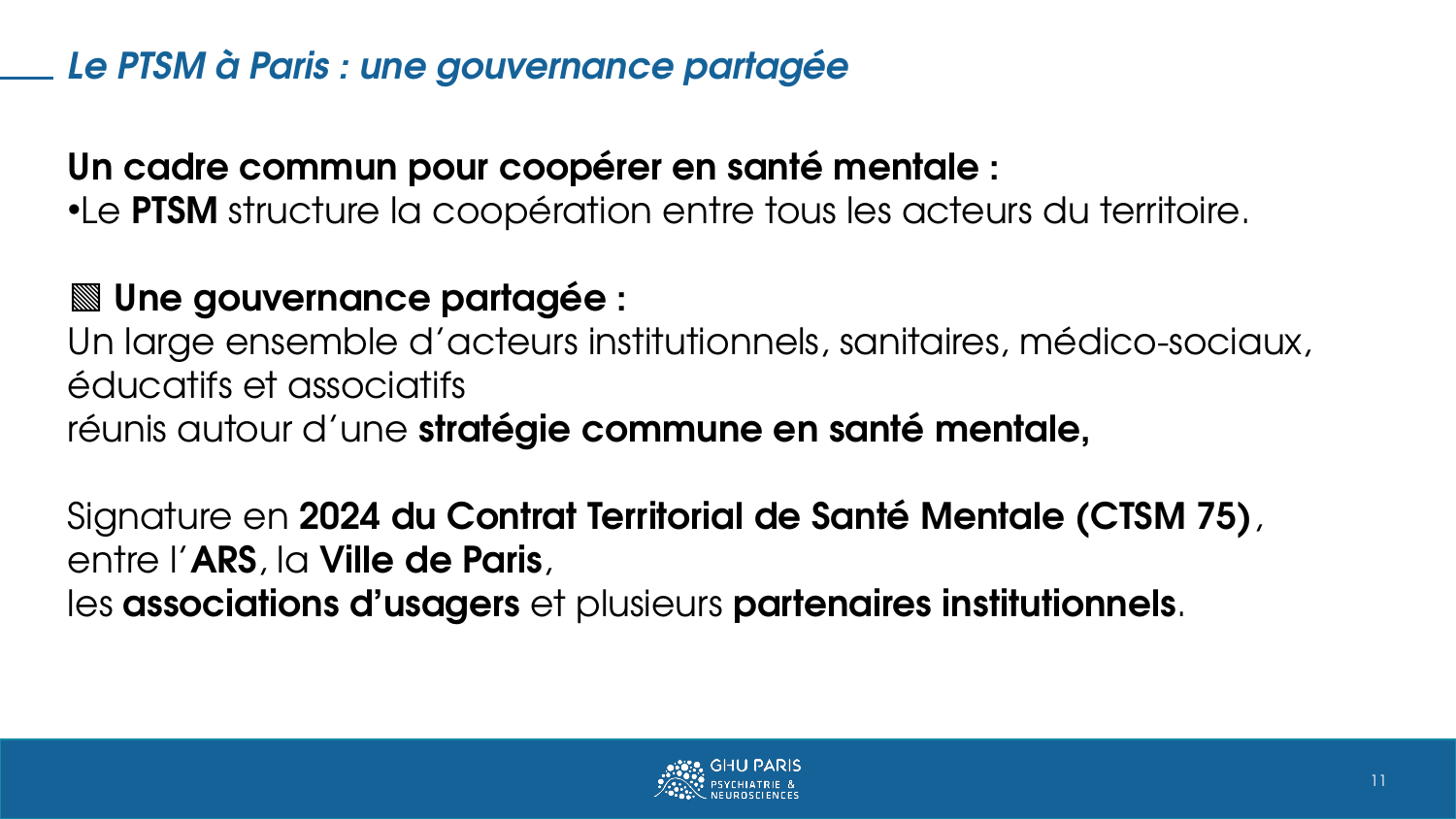

# Le PTSM à Paris : une gouvernance partagée
Un cadre commun pour coopérer en santé mentale :
Le PTSM structure la coopération entre tous les acteurs du territoire.

🟩 Une gouvernance partagée :
Un large ensemble d’acteurs institutionnels, sanitaires, médico-sociaux, éducatifs et associatifs
réunis autour d’une stratégie commune en santé mentale,

Signature en 2024 du Contrat Territorial de Santé Mentale (CTSM 75),
entre l’ARS, la Ville de Paris,
les associations d’usagers et plusieurs partenaires institutionnels.

11